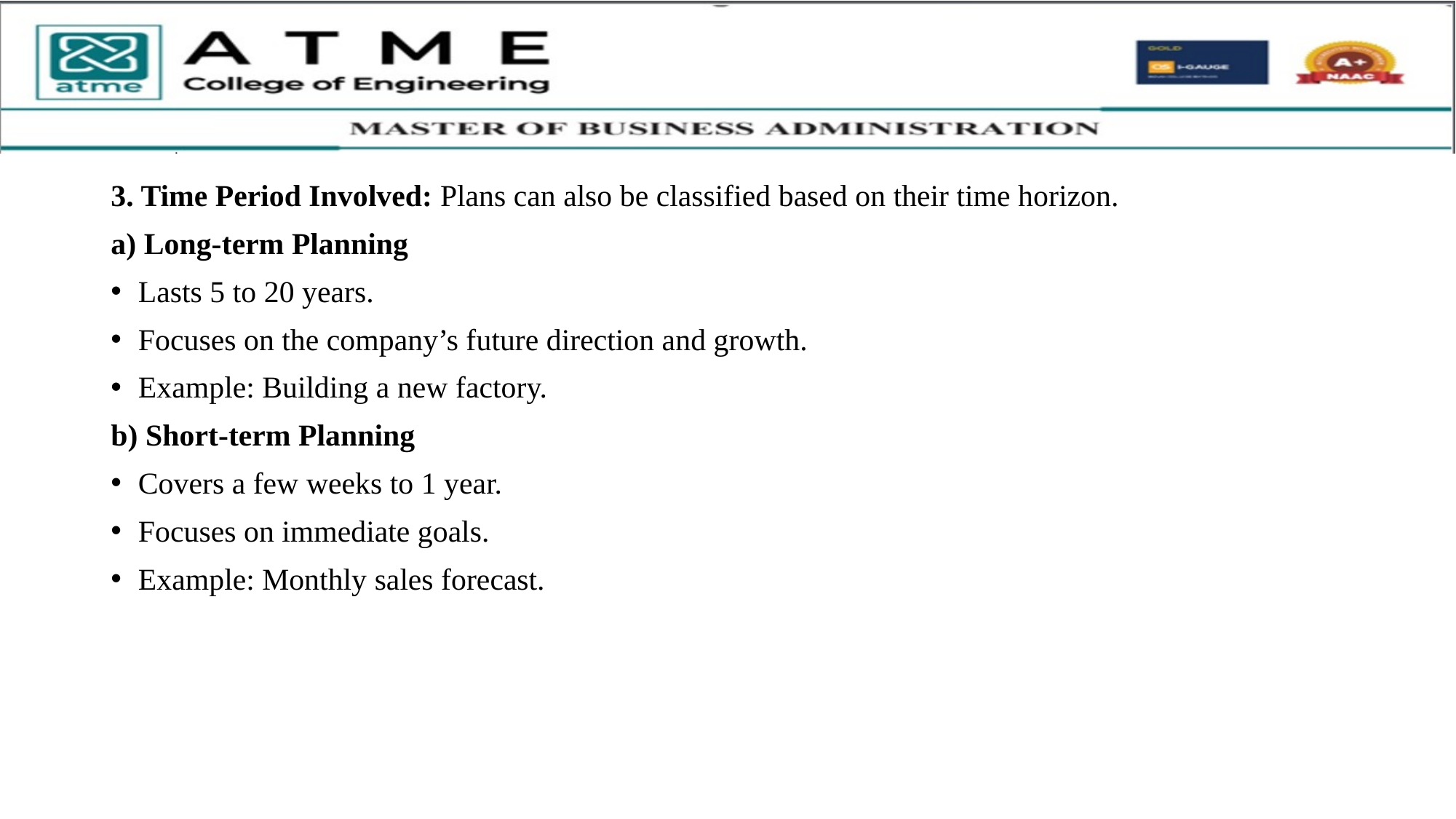

3. Time Period Involved: Plans can also be classified based on their time horizon.
a) Long-term Planning
Lasts 5 to 20 years.
Focuses on the company’s future direction and growth.
Example: Building a new factory.
b) Short-term Planning
Covers a few weeks to 1 year.
Focuses on immediate goals.
Example: Monthly sales forecast.